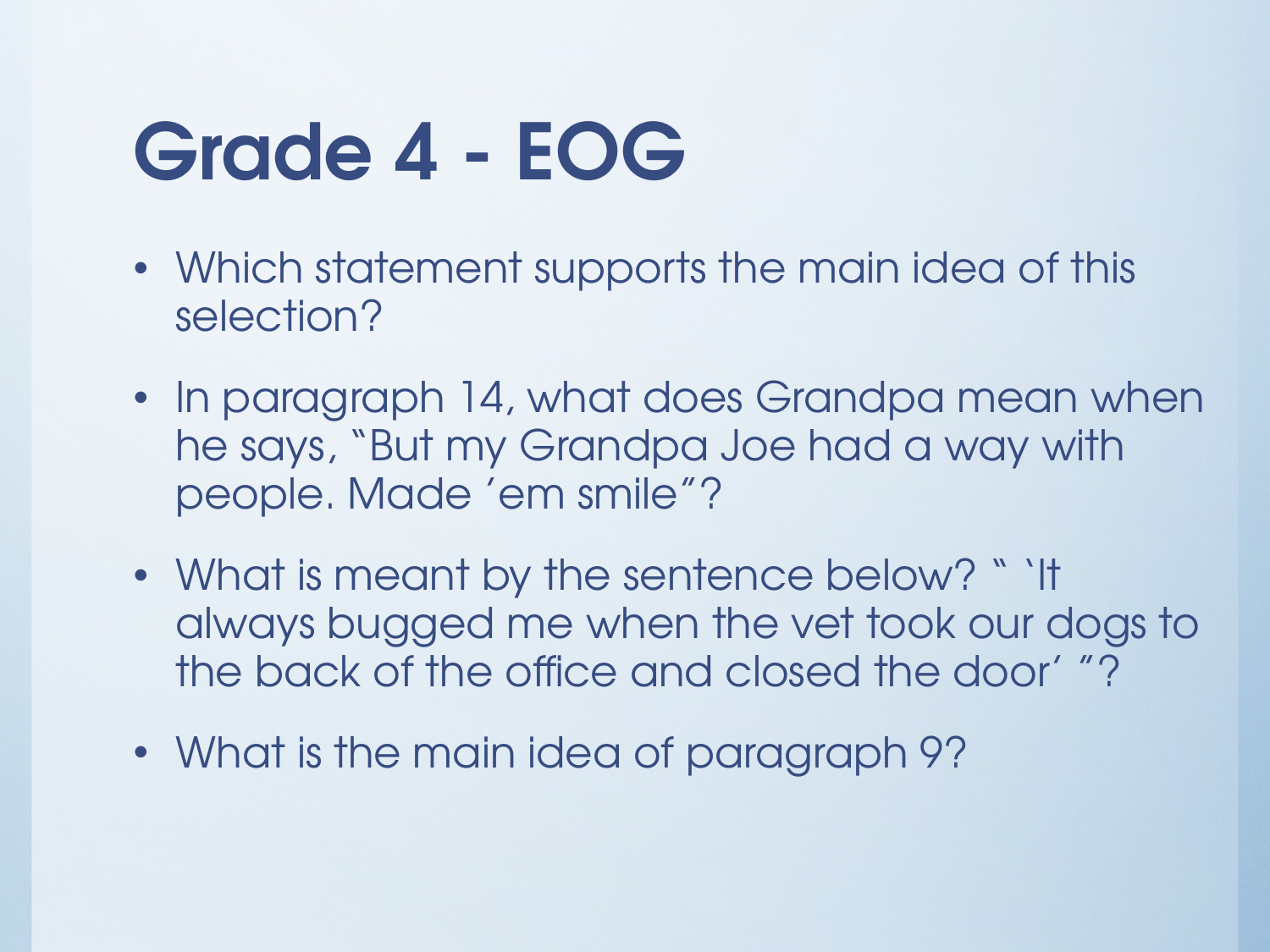

# Grade 4 - EOG
Which statement supports the main idea of this selection?
In paragraph 14, what does Grandpa mean when he says, “But my Grandpa Joe had a way with people. Made ’em smile”?
What is meant by the sentence below? “ ‘It always bugged me when the vet took our dogs to the back of the office and closed the door’ ”?
What is the main idea of paragraph 9?